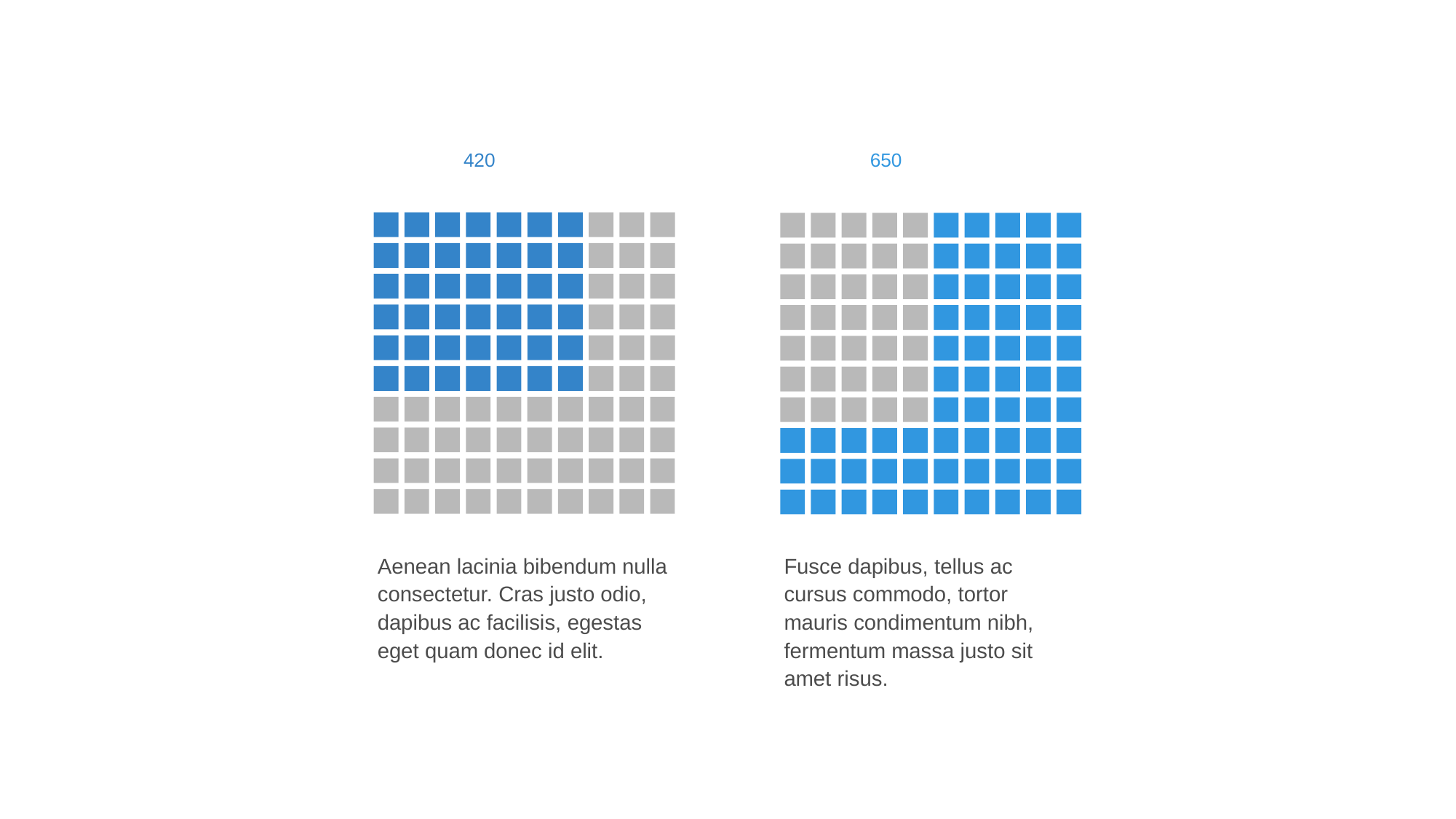

420

Aenean lacinia bibendum nulla consectetur. Cras justo odio, dapibus ac facilisis, egestas eget quam donec id elit.
650

Fusce dapibus, tellus ac cursus commodo, tortor mauris condimentum nibh, fermentum massa justo sit amet risus.